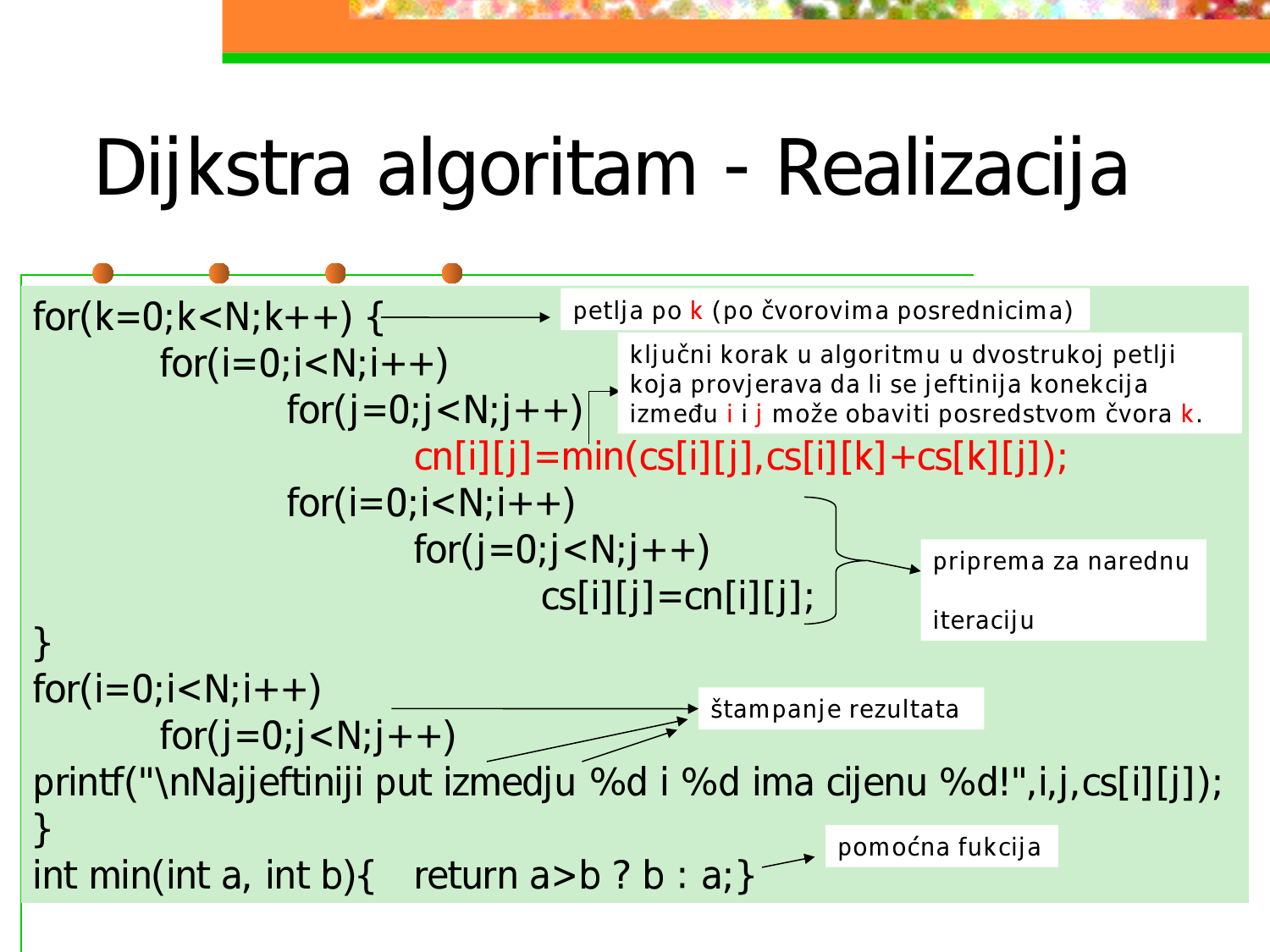

# Dijkstra algoritam - Realizacija
for(k=0;k<N;k++) {
	for(i=0;i<N;i++)
		for(j=0;j<N;j++)
			cn[i][j]=min(cs[i][j],cs[i][k]+cs[k][j]);
		for(i=0;i<N;i++)
			for(j=0;j<N;j++)
				cs[i][j]=cn[i][j];
}
for(i=0;i<N;i++)
	for(j=0;j<N;j++)
printf("\nNajjeftiniji put izmedju %d i %d ima cijenu %d!",i,j,cs[i][j]);
}
int min(int a, int b){	return a>b ? b : a;}
petlja po k (po čvorovima posrednicima)

ključni korak u algoritmu u dvostrukoj petlji koja provjerava da li se jeftinija konekcija između i i j može obaviti posredstvom čvora k.

priprema za narednu
iteraciju

štampanje rezultata

pomoćna fukcija